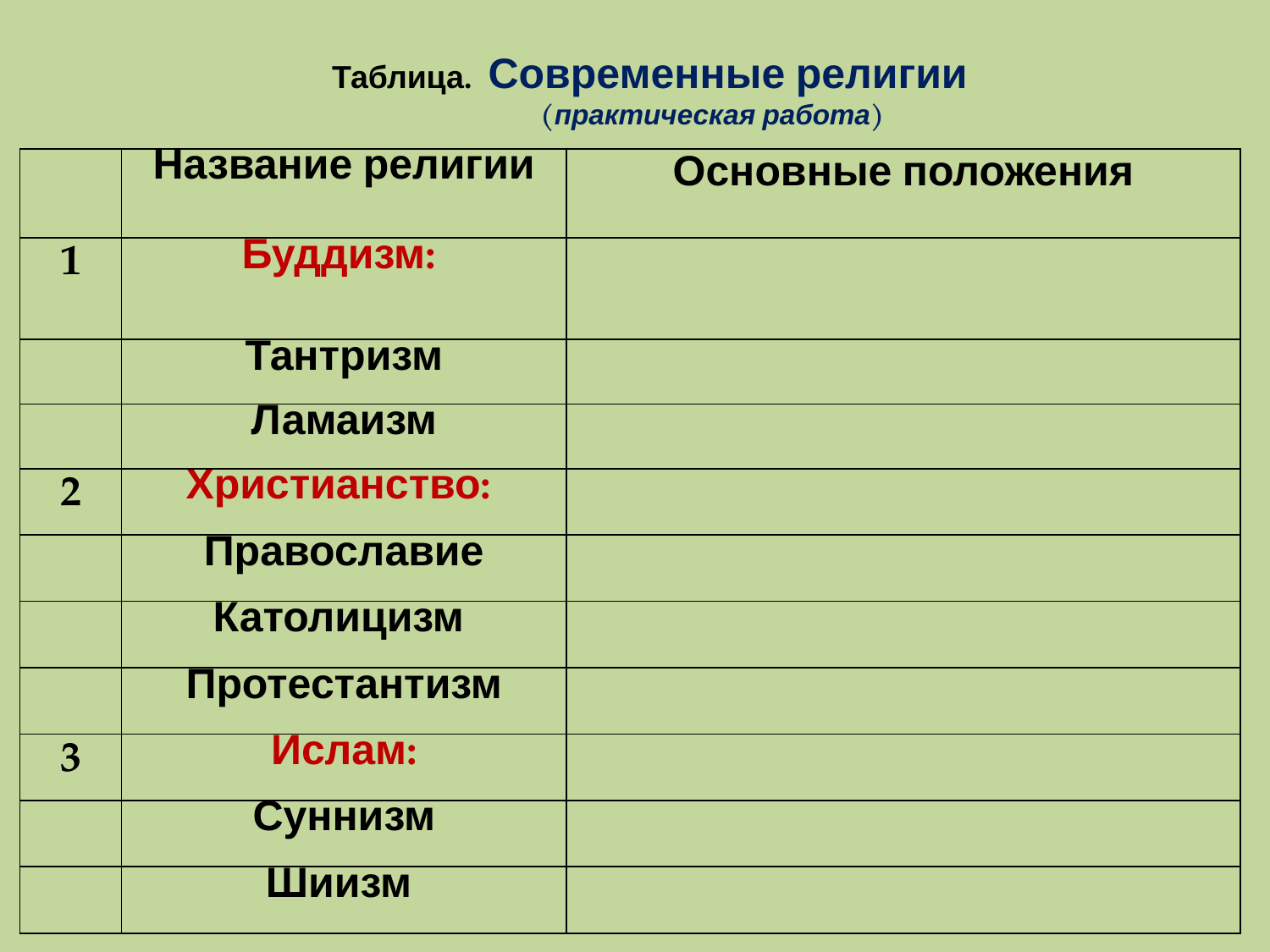

Таблица.  Современные религии
                  (практическая работа)
|  | Название религии | Основные положения |
| --- | --- | --- |
| 1 | Буддизм: |  |
|  | Тантризм |  |
|  | Ламаизм |  |
| 2 | Христианство: |  |
|  | Православие |  |
|  | Католицизм |  |
|  | Протестантизм |  |
| 3 | Ислам: |  |
|  | Суннизм |  |
|  | Шиизм |  |